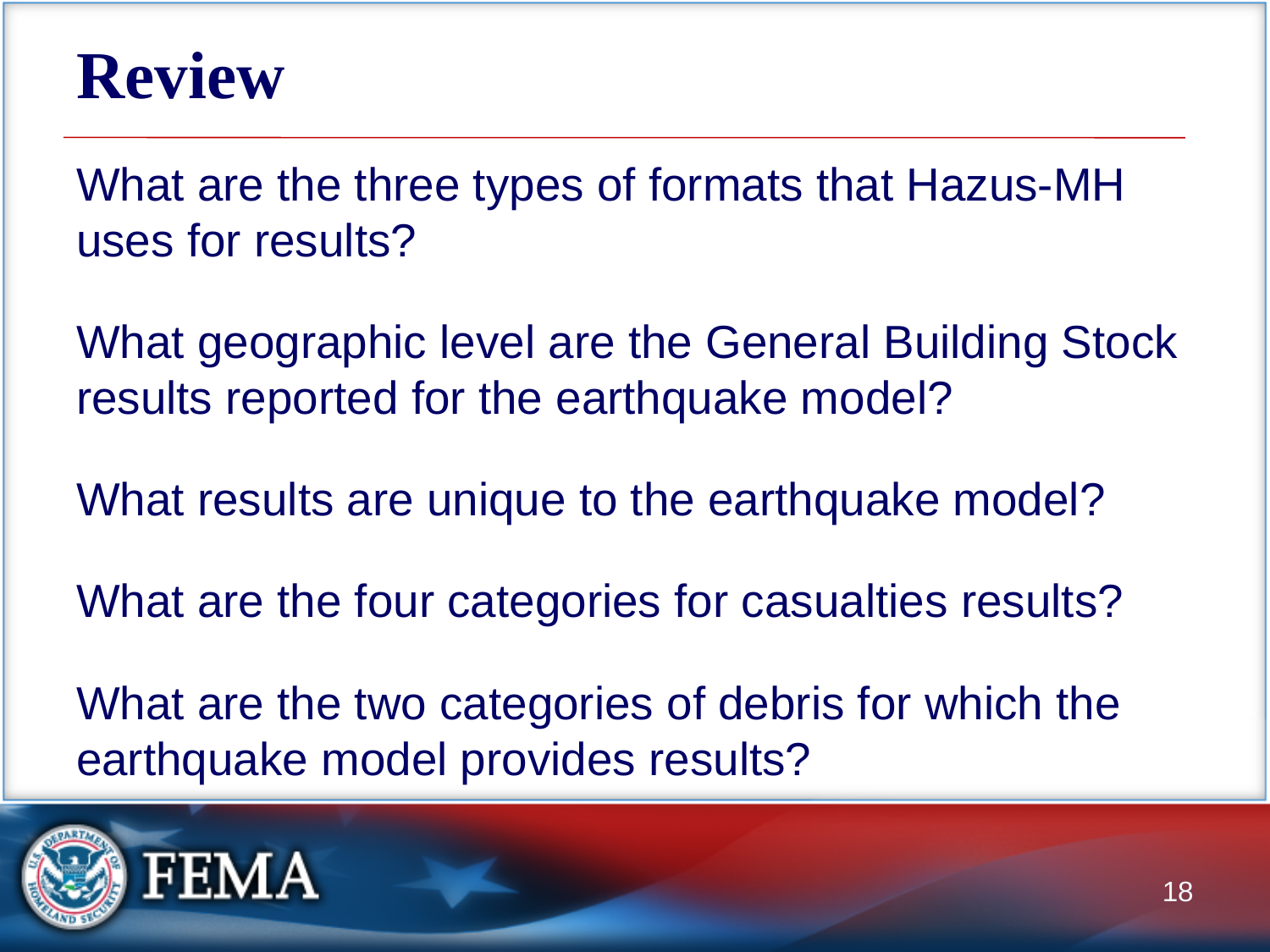

# Review
What are the three types of formats that Hazus-MH uses for results?
What geographic level are the General Building Stock results reported for the earthquake model?
What results are unique to the earthquake model?
What are the four categories for casualties results?
What are the two categories of debris for which the earthquake model provides results?
18